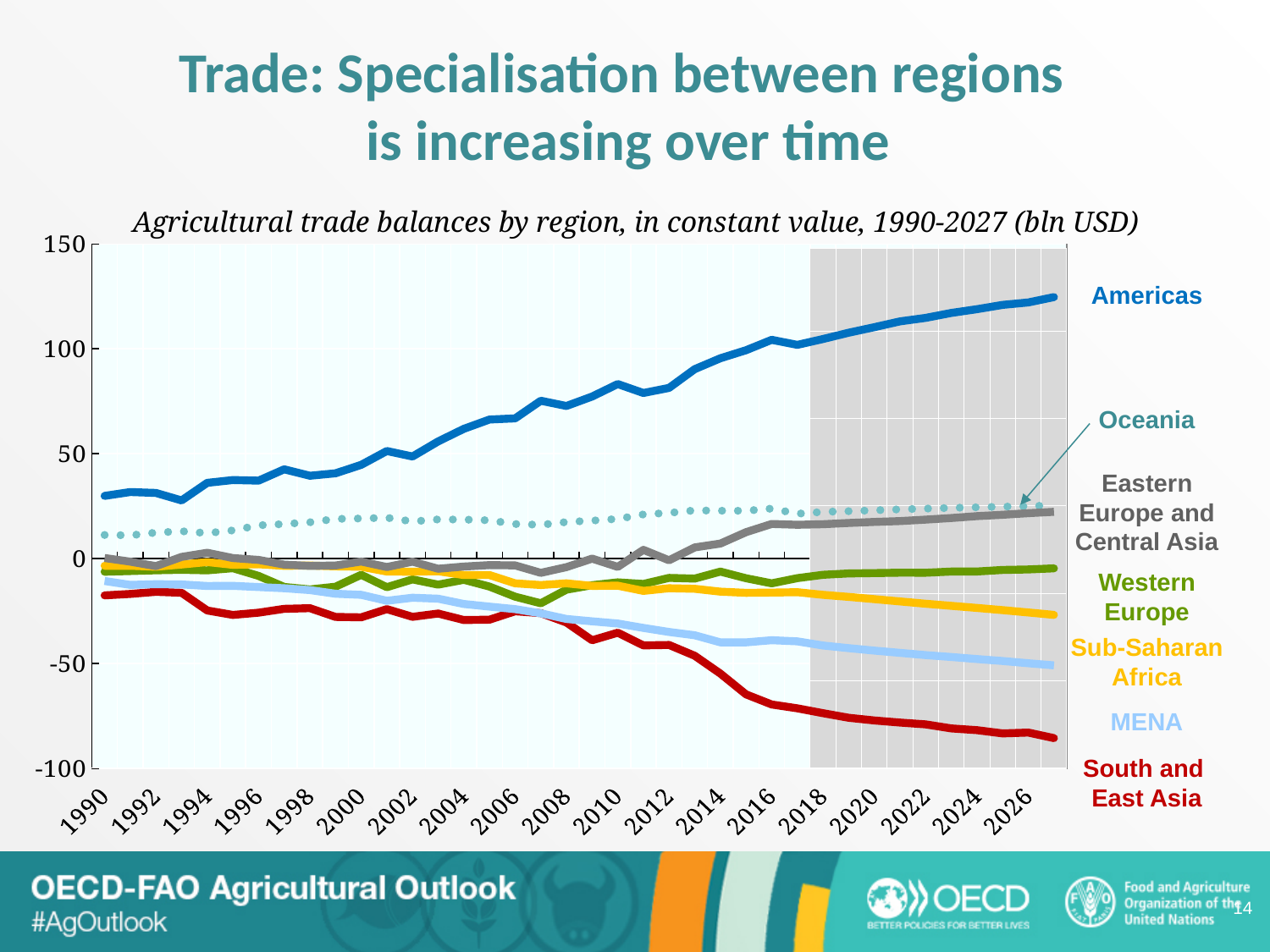

# Trade: Specialisation between regions is increasing over time
Agricultural trade balances by region, in constant value, 1990-2027 (bln USD)

### Chart

| Category |  |  |  |  |  |  | Americas | Western Europe | Sub-Saharan Africa | Oceania | South and East Asia | Middle East and North Africa | Eastern Europe and Central Asia |
|---|---|---|---|---|---|---|---|---|---|---|---|---|---|
| 1990 | 0.0 | 0.0 | 0.0 | 0.0 | 0.0 | 0.0 | 29.8412521020069 | -6.324045372635869 | -3.472090176439729 | 11.21747634767711 | -17.61457663941833 | -10.7470726840498 | 0.21132433711702 |
| 1991 | 0.0 | 0.0 | 0.0 | 0.0 | 0.0 | 0.0 | 31.68210278513569 | -6.01432835007228 | -3.47244834070932 | 11.02649249402 | -16.90454477649923 | -12.60554965328807 | -1.50990328380654 |
| 1992 | 0.0 | 0.0 | 0.0 | 0.0 | 0.0 | 0.0 | 31.264428291233 | -5.659378177870939 | -3.94576502561658 | 12.33453115005036 | -15.92796693000991 | -12.27726991592426 | -3.649345240805501 |
| 1993 | 0.0 | 0.0 | 0.0 | 0.0 | 0.0 | 0.0 | 27.654273320432 | -5.397746739731032 | -2.88386407167783 | 12.98896100317503 | -16.37152540633713 | -12.39678052547195 | 0.725309516244901 |
| 1994 | 0.0 | 0.0 | 0.0 | 0.0 | 0.0 | 0.0 | 36.06172375926209 | -5.68213942526158 | -1.707344062690979 | 12.07852503436585 | -24.80416604838712 | -13.13223226691959 | 2.7168604029033 |
| 1995 | 0.0 | 0.0 | 0.0 | 0.0 | 0.0 | 0.0 | 37.38882346343699 | -4.6418277072322 | -3.016993449486809 | 13.39894110315919 | -26.92720719764604 | -13.07120025247436 | 0.194669290725699 |
| 1996 | 0.0 | 0.0 | 0.0 | 0.0 | 0.0 | 0.0 | 37.1128773937324 | -8.3132119861734 | -2.75055368532712 | 15.7868383963274 | -25.85950048987594 | -13.63621585190052 | -0.679566725254 |
| 1997 | 0.0 | 0.0 | 0.0 | 0.0 | 0.0 | 0.0 | 42.5251877744498 | -13.5737850107962 | -3.507988260227931 | 16.41706882305683 | -24.02392460325927 | -14.18944321892817 | -2.921987958909402 |
| 1998 | 0.0 | 0.0 | 0.0 | 0.0 | 0.0 | 0.0 | 39.45124272363929 | -14.7829124508153 | -3.370173927900071 | 17.2502141013894 | -23.6966511614087 | -15.100003707835 | -3.5418321729979 |
| 1999 | 0.0 | 0.0 | 0.0 | 0.0 | 0.0 | 0.0 | 40.6114536235166 | -13.459399963754 | -3.76507888140956 | 18.86066448964219 | -27.8769579063833 | -16.8118086327937 | -3.345218682087099 |
| 2000 | 0.0 | 0.0 | 0.0 | 0.0 | 0.0 | 0.0 | 44.6424908514962 | -7.7750375220606 | -3.96616036882992 | 19.08412893768244 | -28.07589438001602 | -17.33683355877416 | -1.4554295842317 |
| 2001 | 0.0 | 0.0 | 0.0 | 0.0 | 0.0 | 0.0 | 51.2350803731692 | -13.6872531650281 | -6.23894423152443 | 19.43959628669528 | -24.17318101865775 | -20.18576995924499 | -4.094333069174001 |
| 2002 | 0.0 | 0.0 | 0.0 | 0.0 | 0.0 | 0.0 | 48.63463925472161 | -9.998043289569598 | -6.344027581173389 | 17.64207204671792 | -27.82945026634889 | -18.72189695512594 | -1.520140062215802 |
| 2003 | 0.0 | 0.0 | 0.0 | 0.0 | 0.0 | 0.0 | 55.8313489963089 | -12.4879098788087 | -6.10653511087335 | 18.62121852882212 | -26.25509100054344 | -19.17615352264064 | -4.897950180816498 |
| 2004 | 0.0 | 0.0 | 0.0 | 0.0 | 0.0 | 0.0 | 61.82108396348878 | -10.15629603248421 | -7.88635341389294 | 18.53878800077359 | -29.36788252316704 | -21.70306688501373 | -3.843411267509899 |
| 2005 | 0.0 | 0.0 | 0.0 | 0.0 | 0.0 | 0.0 | 66.26645842775788 | -13.40743054115461 | -7.919209719712232 | 18.20091269655723 | -29.1779833362572 | -22.98762541274183 | -3.146326516043601 |
| 2006 | 0.0 | 0.0 | 0.0 | 0.0 | 0.0 | 0.0 | 66.83085788964368 | -18.2449786843343 | -11.86439026796861 | 16.42250884575257 | -25.18588737208798 | -24.17563303689623 | -3.307986081950201 |
| 2007 | 0.0 | 0.0 | 0.0 | 0.0 | 0.0 | 0.0 | 75.23567010295508 | -21.3793695336651 | -12.68759673542941 | 16.05214262388796 | -26.06299781384044 | -26.18174425636068 | -6.861286859494402 |
| 2008 | 0.0 | 0.0 | 0.0 | 0.0 | 0.0 | 0.0 | 72.70343216621667 | -14.8904517937298 | -11.8581698016628 | 17.37627538754455 | -30.5266174291122 | -28.86143494726738 | -4.1530238160875 |
| 2009 | 0.0 | 0.0 | 0.0 | 0.0 | 0.0 | 0.0 | 77.2350252453445 | -12.7492574164706 | -13.08473395649085 | 18.05166402517823 | -39.0110956407309 | -29.96126348665098 | -0.0656050061999984 |
| 2010 | 0.0 | 0.0 | 0.0 | 0.0 | 0.0 | 0.0 | 83.18733486918418 | -11.3751158097904 | -12.97675068821815 | 18.84331108900671 | -35.39836198925028 | -31.03588653961605 | -4.030698168395198 |
| 2011 | 0.0 | 0.0 | 0.0 | 0.0 | 0.0 | 0.0 | 78.9112774359054 | -12.1480981951259 | -15.47559723095342 | 21.00731539716606 | -41.46566274026836 | -33.11383877006701 | 4.1161898762627 |
| 2012 | 0.0 | 0.0 | 0.0 | 0.0 | 0.0 | 0.0 | 81.3495237335337 | -9.2730324628597 | -14.19600013512406 | 21.7507864241432 | -41.26329093050735 | -35.04984503418348 | -0.882192037581103 |
| 2013 | 0.0 | 0.0 | 0.0 | 0.0 | 0.0 | 0.0 | 90.2802669266234 | -9.613048168271698 | -14.45995088221203 | 22.9431514885965 | -46.40293184401592 | -36.61651777379397 | 5.2714877132419 |
| 2014 | 0.0 | 0.0 | 0.0 | 0.0 | 0.0 | 0.0 | 95.48568625840531 | -6.254024327679891 | -15.82566766677162 | 22.7588790401578 | -54.90645841393899 | -40.00715010010796 | 7.1179045150296 |
| 2015 | 0.0 | 0.0 | 0.0 | 0.0 | 0.0 | 0.0 | 99.33278548258457 | -9.4164478701251 | -16.40354543756948 | 22.73825050315964 | -64.82078469501324 | -40.02019423538825 | 12.5271734274808 |
| 2016 | 0.0 | 0.0 | 0.0 | 0.0 | 0.0 | 0.0 | 104.2692319350188 | -11.8507609424008 | -16.28601076060919 | 23.8028194319163 | -69.64078699145247 | -38.98946751227027 | 16.4564403918709 |
| 2017 | 0.0 | 0.0 | 0.0 | 0.0 | 0.0 | 0.0 | 101.8533902641383 | -9.3779844499462 | -16.07431155475143 | 21.32390769907555 | -71.47437022346936 | -39.53224675736452 | 16.0588969609898 |
| 2018 | 1.0 | 1.0 | 1.0 | 1.0 | 1.0 | 0.95 | 104.6491470164077 | -7.788901740825501 | -17.32822031028248 | 22.216985912076 | -73.78456753512772 | -41.52987043113249 | 16.33232846746801 |
| 2019 | 1.0 | 1.0 | 1.0 | 1.0 | 1.0 | 0.95 | 107.6611971494634 | -7.152170745878705 | -18.32728524724999 | 22.56230622815198 | -75.97238975693813 | -42.78189314859945 | 16.92568418364069 |
| 2020 | 1.0 | 1.0 | 1.0 | 1.0 | 1.0 | 0.95 | 110.3079752879281 | -6.969254518942201 | -19.40754041296259 | 22.96579107925506 | -77.26087473645369 | -43.95261585883556 | 17.43981456837841 |
| 2021 | 1.0 | 1.0 | 1.0 | 1.0 | 1.0 | 0.95 | 113.0905144802012 | -6.7908676469903 | -20.47471626009532 | 23.43005896824231 | -78.26206198856661 | -45.0020066617764 | 17.8300082004579 |
| 2022 | 1.0 | 1.0 | 1.0 | 1.0 | 1.0 | 0.95 | 114.7526890994704 | -6.810266306239497 | -21.59601113913059 | 23.77468425213295 | -79.12803779692294 | -46.08965614401014 | 18.5205698570545 |
| 2023 | 1.0 | 1.0 | 1.0 | 1.0 | 1.0 | 0.95 | 117.1041707888353 | -6.240962674853506 | -22.60811954170167 | 24.12336990700377 | -81.04965104418162 | -46.98015473216685 | 19.2734814200002 |
| 2024 | 1.0 | 1.0 | 1.0 | 1.0 | 1.0 | 0.95 | 118.8788741844421 | -6.2131704127628 | -23.57930796241183 | 24.41027526145157 | -81.88699248508631 | -47.98174889140071 | 20.1988003208165 |
| 2025 | 1.0 | 1.0 | 1.0 | 1.0 | 1.0 | 0.95 | 120.9242634990575 | -5.469962308745394 | -24.63968529300197 | 24.69613487256132 | -83.4230613117287 | -48.89715718626826 | 20.8364083450173 |
| 2026 | 1.0 | 1.0 | 1.0 | 1.0 | 1.0 | 0.95 | 122.0998899493126 | -5.248420328491399 | -25.76241417380409 | 24.96954342183212 | -83.0327162610576 | -49.97900481677135 | 21.60026882044639 |
| 2027 | 1.0 | 1.0 | 1.0 | 1.0 | 1.0 | 0.95 | 124.6506188489542 | -4.706207310116405 | -26.88422048385739 | 25.27001373691168 | -85.67158390759822 | -50.9569504114154 | 22.2447517596251 |
Americas
Oceania
Eastern Europe and Central Asia
Western Europe
Sub-Saharan Africa
MENA
South and
East Asia
14